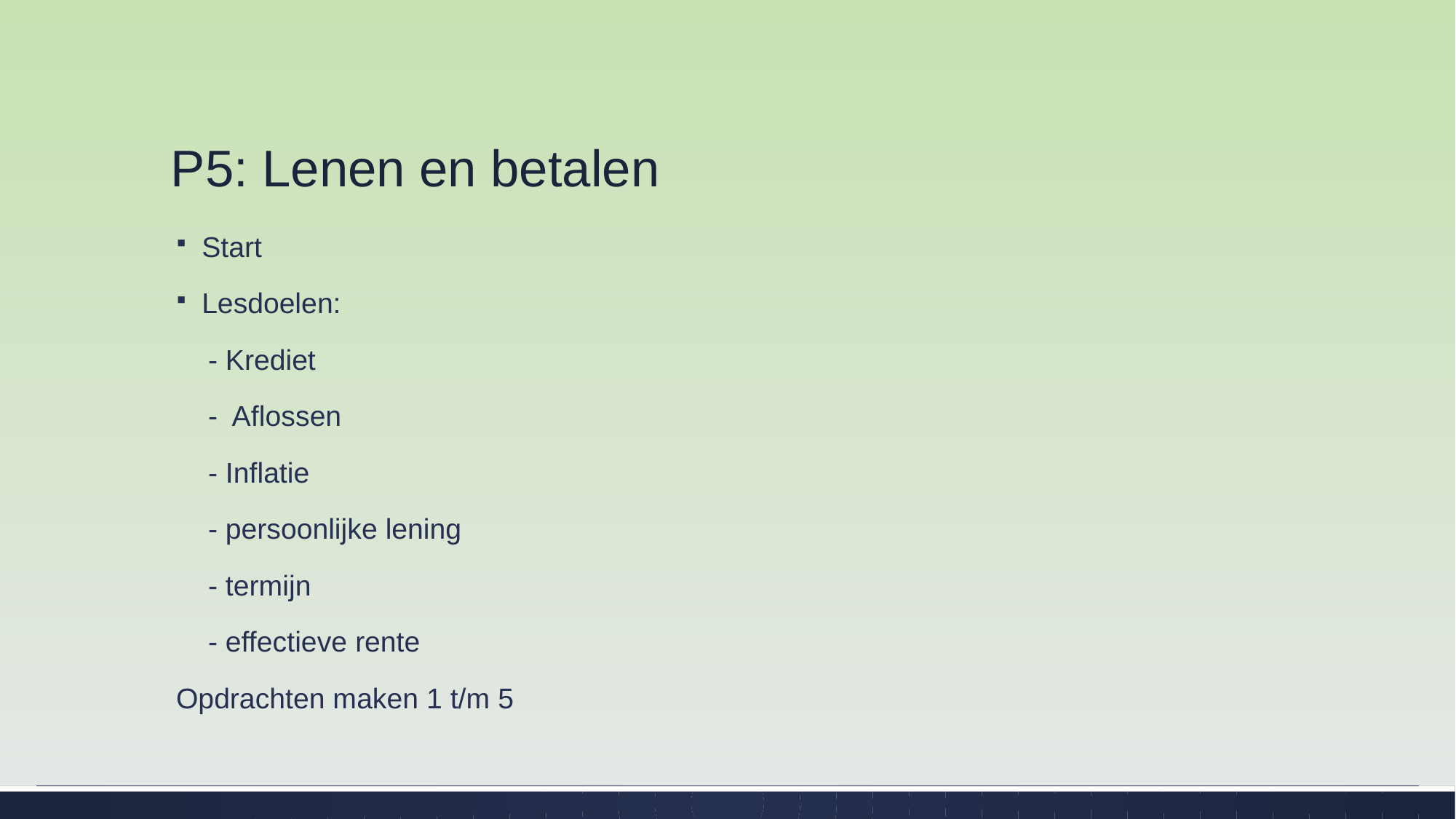

# P5: Lenen en betalen
Start
Lesdoelen:
    - Krediet
    -  Aflossen
    - Inflatie
    - persoonlijke lening
    - termijn
    - effectieve rente
Opdrachten maken 1 t/m 5